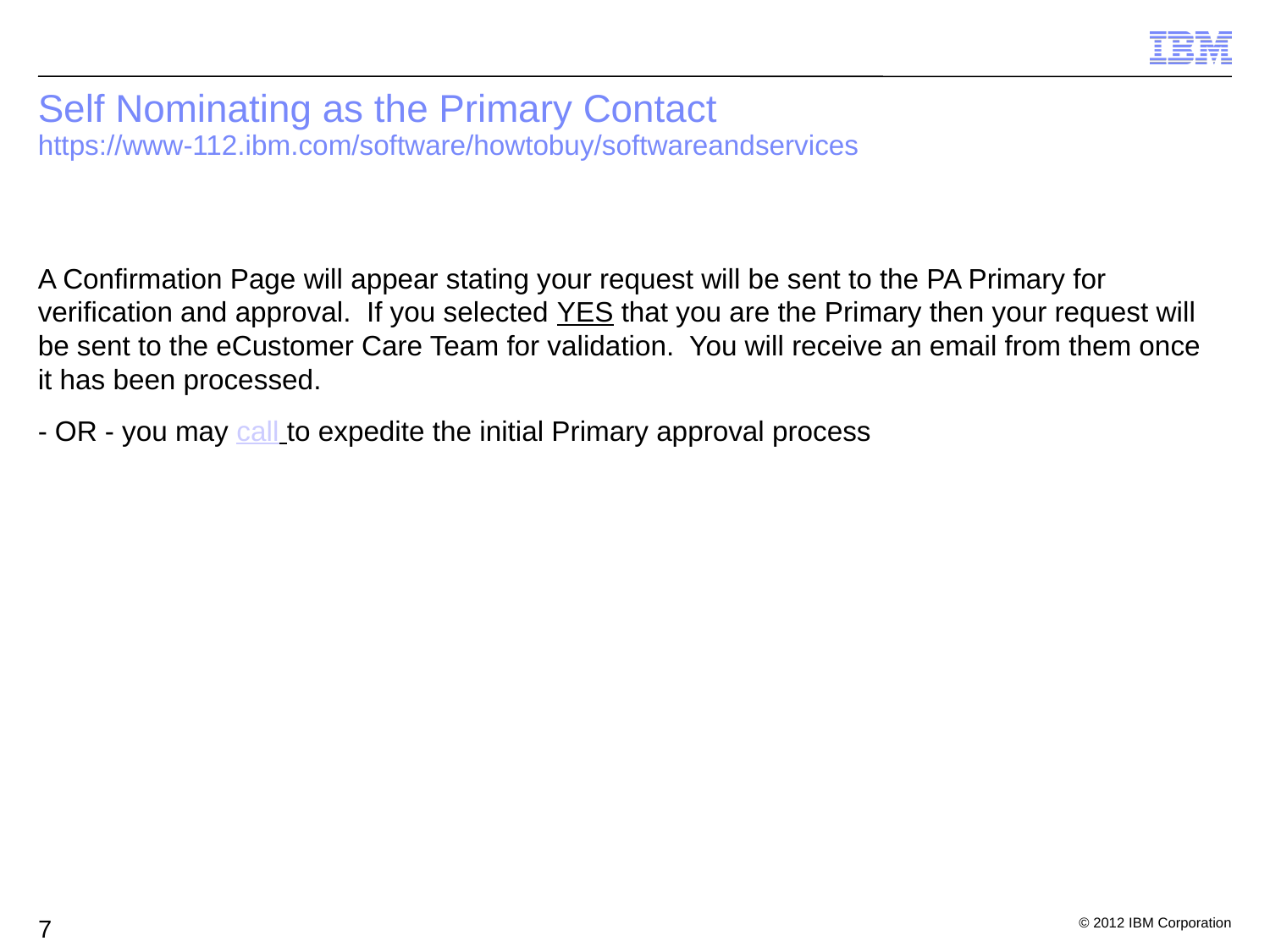

Self Nominating as the Primary Contact
https://www-112.ibm.com/software/howtobuy/softwareandservices
A Confirmation Page will appear stating your request will be sent to the PA Primary for verification and approval.  If you selected YES that you are the Primary then your request will be sent to the eCustomer Care Team for validation.  You will receive an email from them once it has been processed.
- OR - you may call to expedite the initial Primary approval process
7